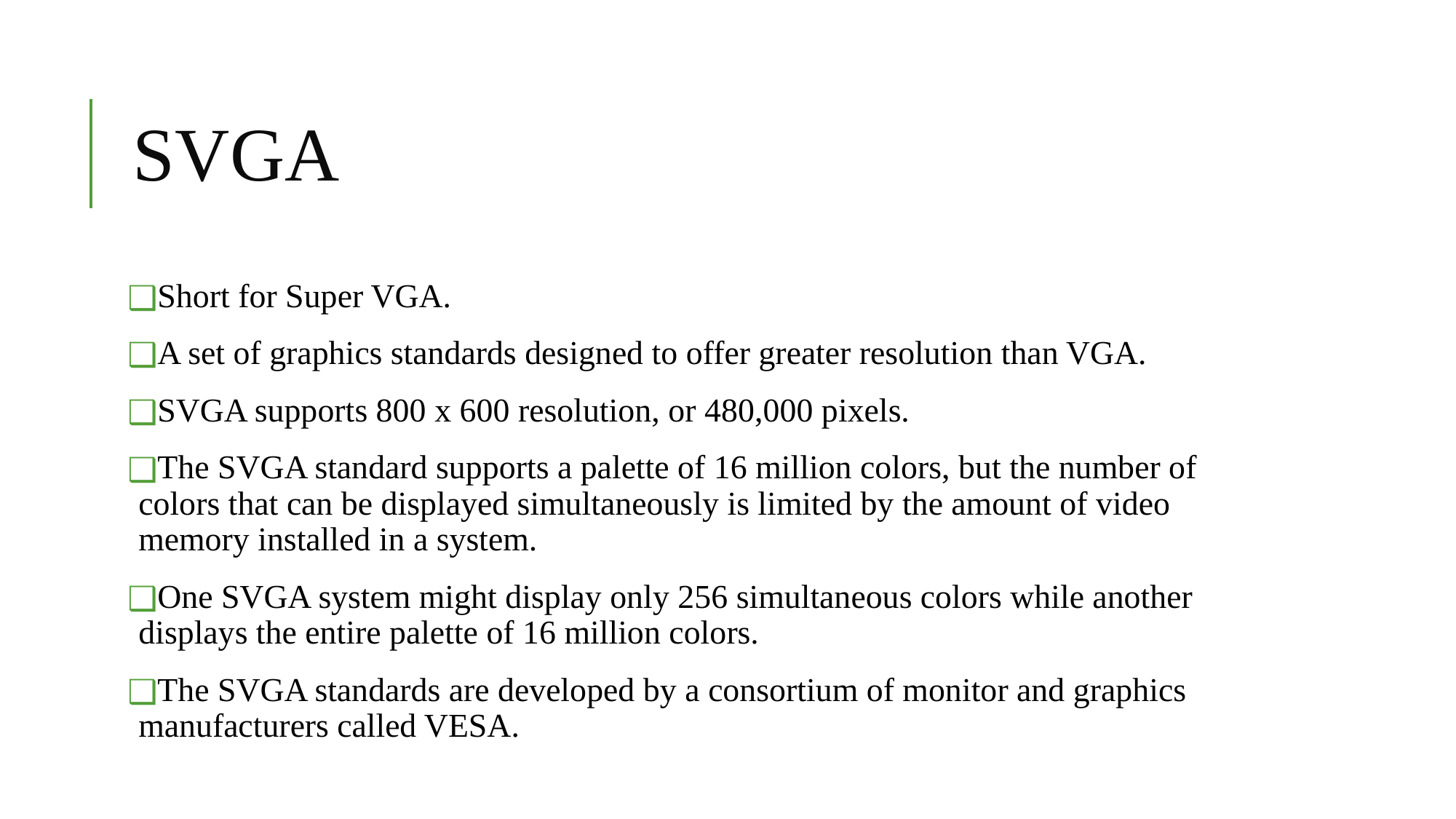

# SVGA
Short for Super VGA.
A set of graphics standards designed to offer greater resolution than VGA.
SVGA supports 800 x 600 resolution, or 480,000 pixels.
The SVGA standard supports a palette of 16 million colors, but the number of colors that can be displayed simultaneously is limited by the amount of video memory installed in a system.
One SVGA system might display only 256 simultaneous colors while another displays the entire palette of 16 million colors.
The SVGA standards are developed by a consortium of monitor and graphics manufacturers called VESA.